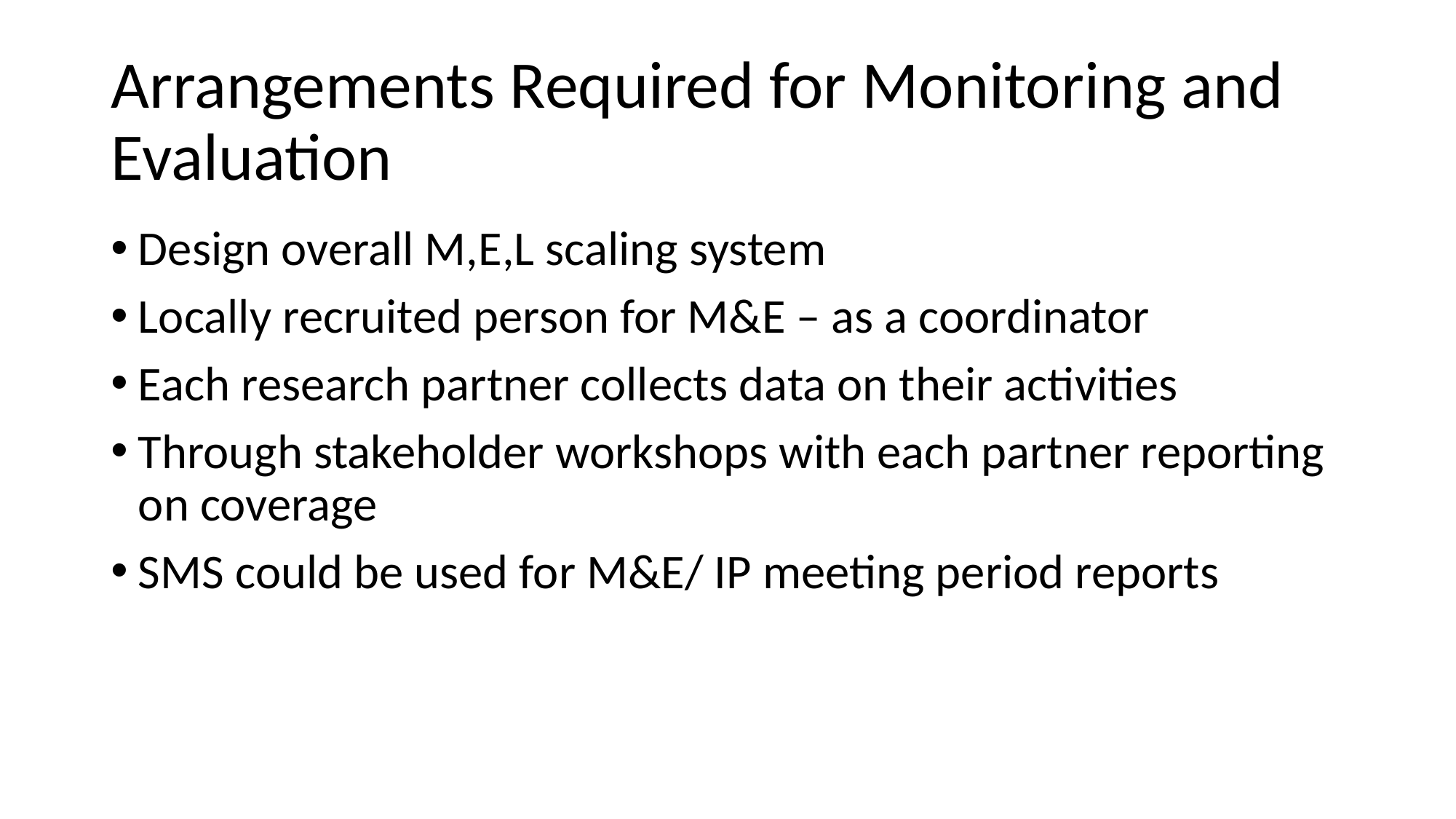

# Arrangements Required for Monitoring and Evaluation
Design overall M,E,L scaling system
Locally recruited person for M&E – as a coordinator
Each research partner collects data on their activities
Through stakeholder workshops with each partner reporting on coverage
SMS could be used for M&E/ IP meeting period reports